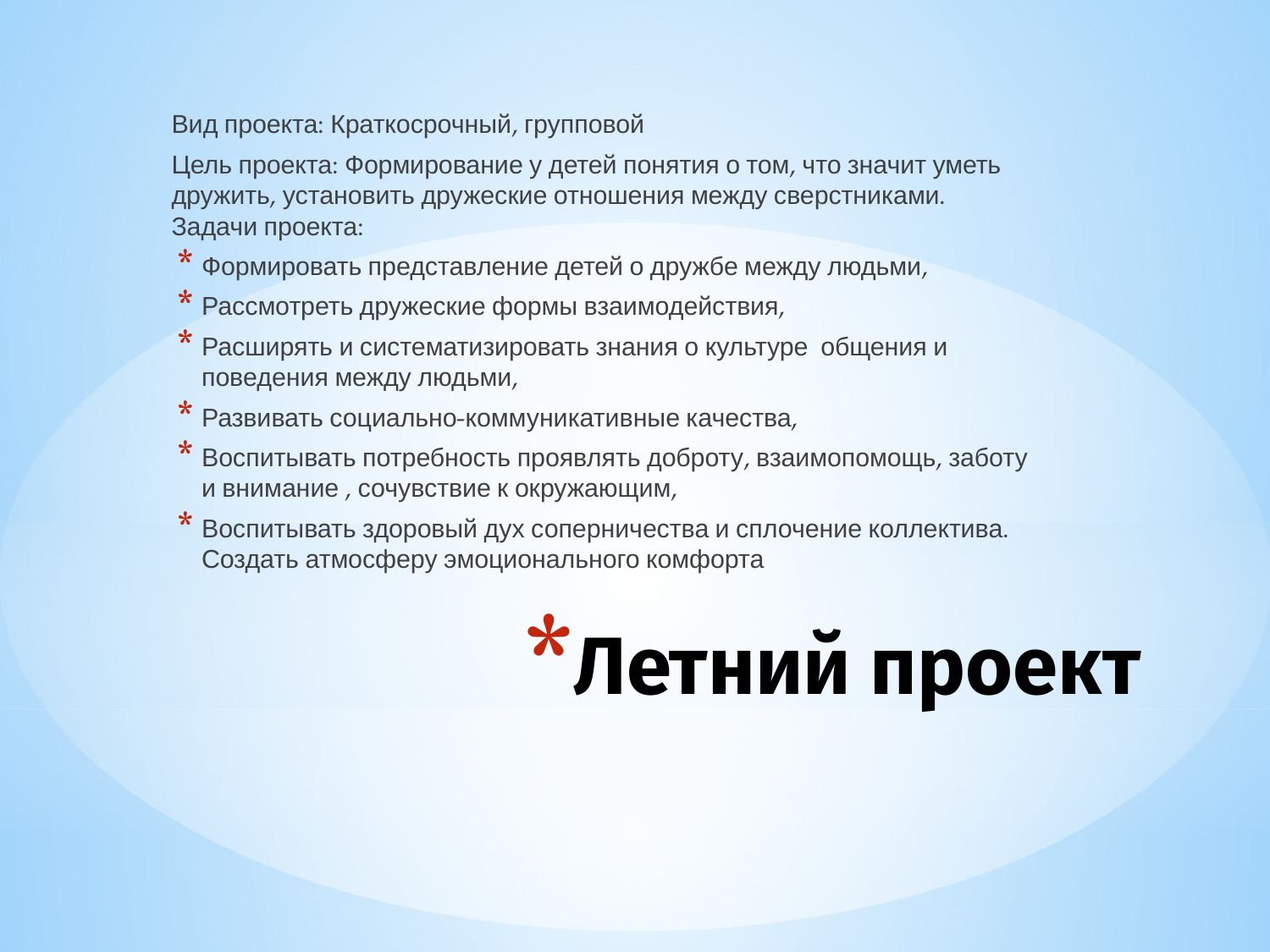

Вид проекта: Краткосрочный, групповой
Цель проекта: Формирование у детей понятия о том, что значит уметь дружить, установить дружеские отношения между сверстниками. Задачи проекта:
Формировать представление детей о дружбе между людьми,
Рассмотреть дружеские формы взаимодействия,
Расширять и систематизировать знания о культуре  общения и поведения между людьми,
Развивать социально-коммуникативные качества,
Воспитывать потребность проявлять доброту, взаимопомощь, заботу и внимание , сочувствие к окружающим,
Воспитывать здоровый дух соперничества и сплочение коллектива. Создать атмосферу эмоционального комфорта
# Летний проект